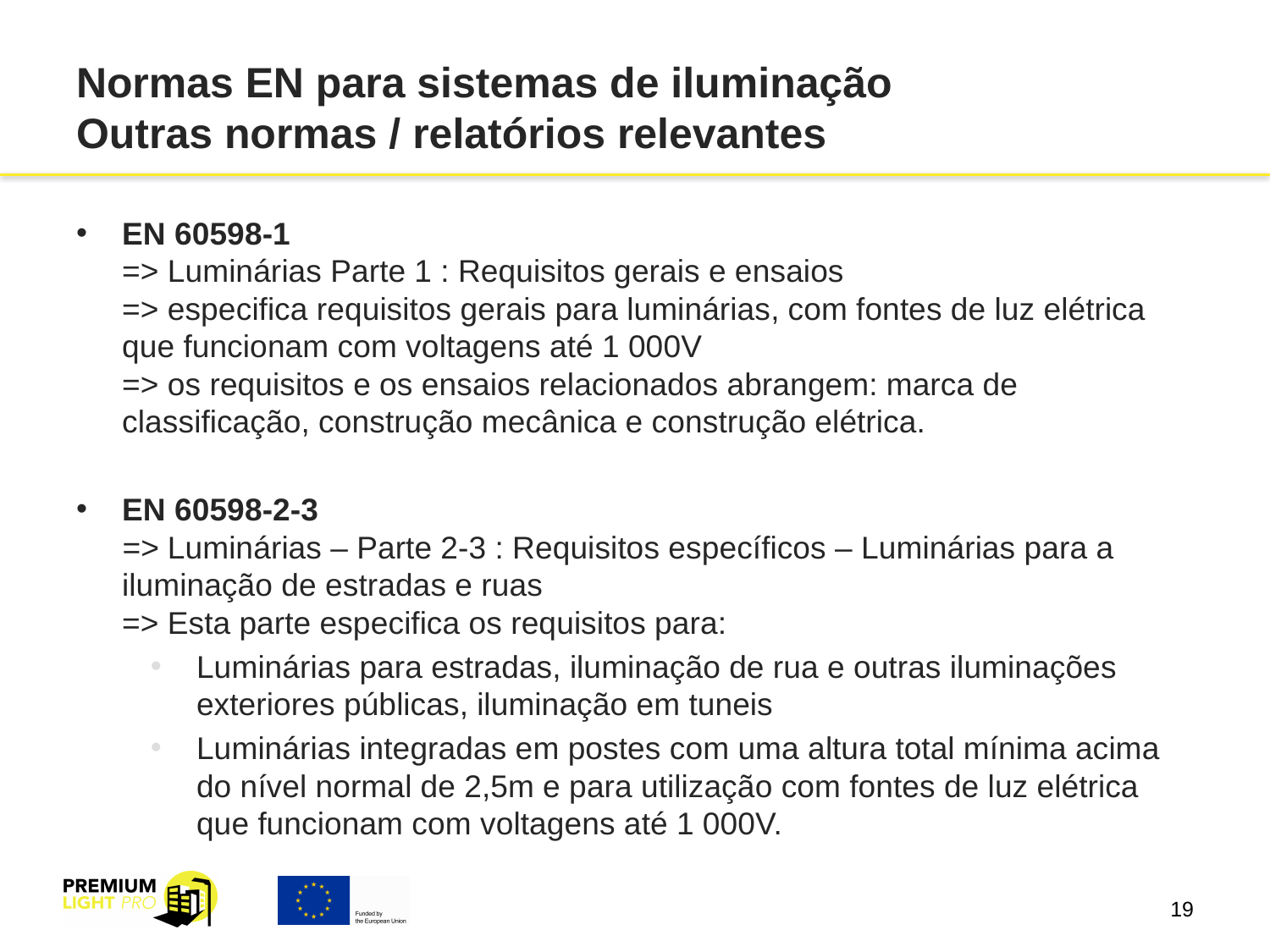

# Normas EN para sistemas de iluminação Outras normas / relatórios relevantes
EN 60598-1
=> Luminárias Parte 1 : Requisitos gerais e ensaios
=> especifica requisitos gerais para luminárias, com fontes de luz elétrica que funcionam com voltagens até 1 000V
=> os requisitos e os ensaios relacionados abrangem: marca de classificação, construção mecânica e construção elétrica.

EN 60598-2-3
=> Luminárias – Parte 2-3 : Requisitos específicos – Luminárias para a iluminação de estradas e ruas
=> Esta parte especifica os requisitos para:
Luminárias para estradas, iluminação de rua e outras iluminações exteriores públicas, iluminação em tuneis
Luminárias integradas em postes com uma altura total mínima acima do nível normal de 2,5m e para utilização com fontes de luz elétrica que funcionam com voltagens até 1 000V.